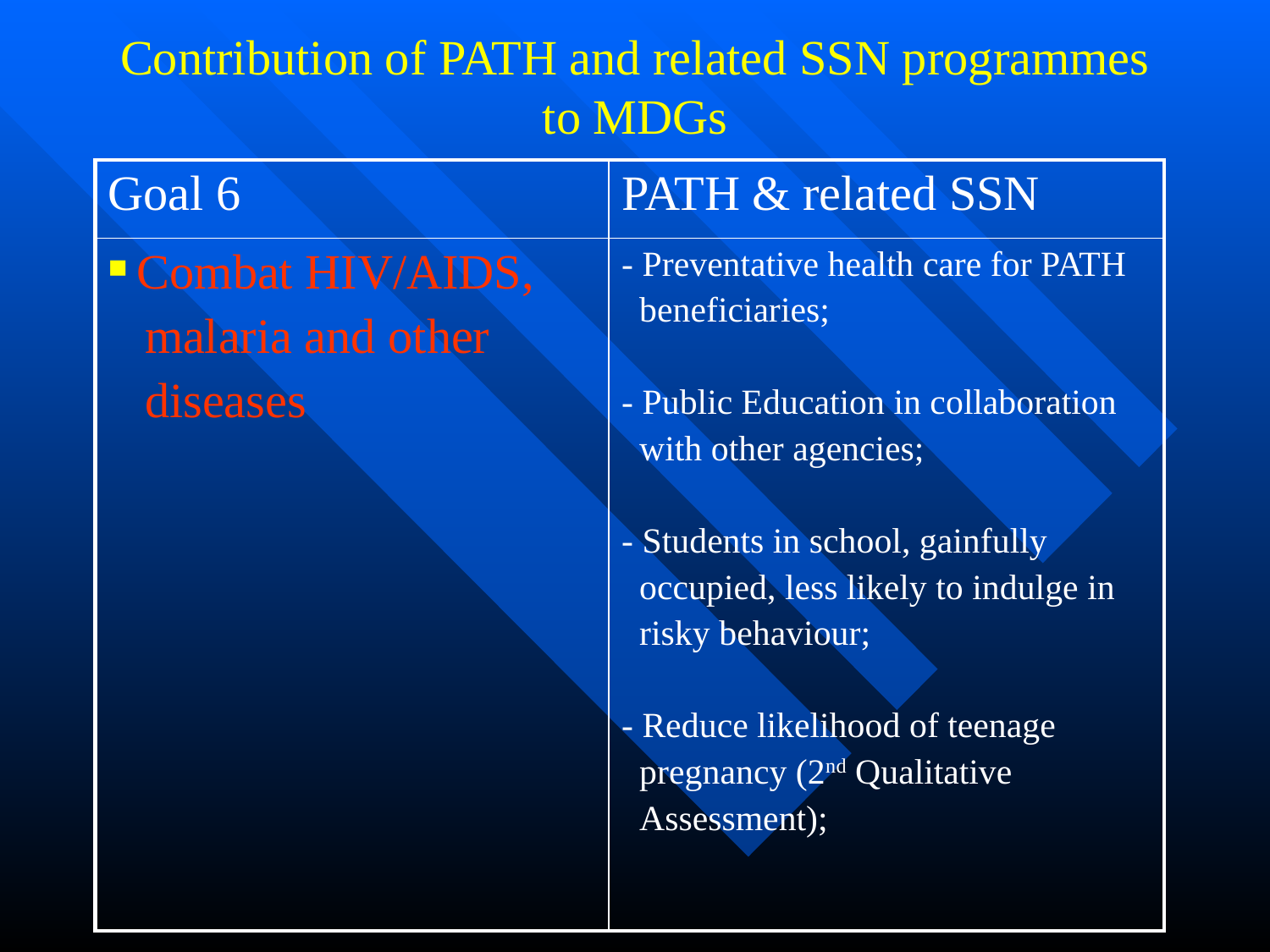

# Contribution of PATH and related SSN programmes to MDGs
| Goal 6 | PATH & related SSN |
| --- | --- |
| Combat HIV/AIDS, malaria and other diseases | - Preventative health care for PATH beneficiaries; - Public Education in collaboration with other agencies; - Students in school, gainfully occupied, less likely to indulge in risky behaviour; - Reduce likelihood of teenage pregnancy (2nd Qualitative Assessment); |